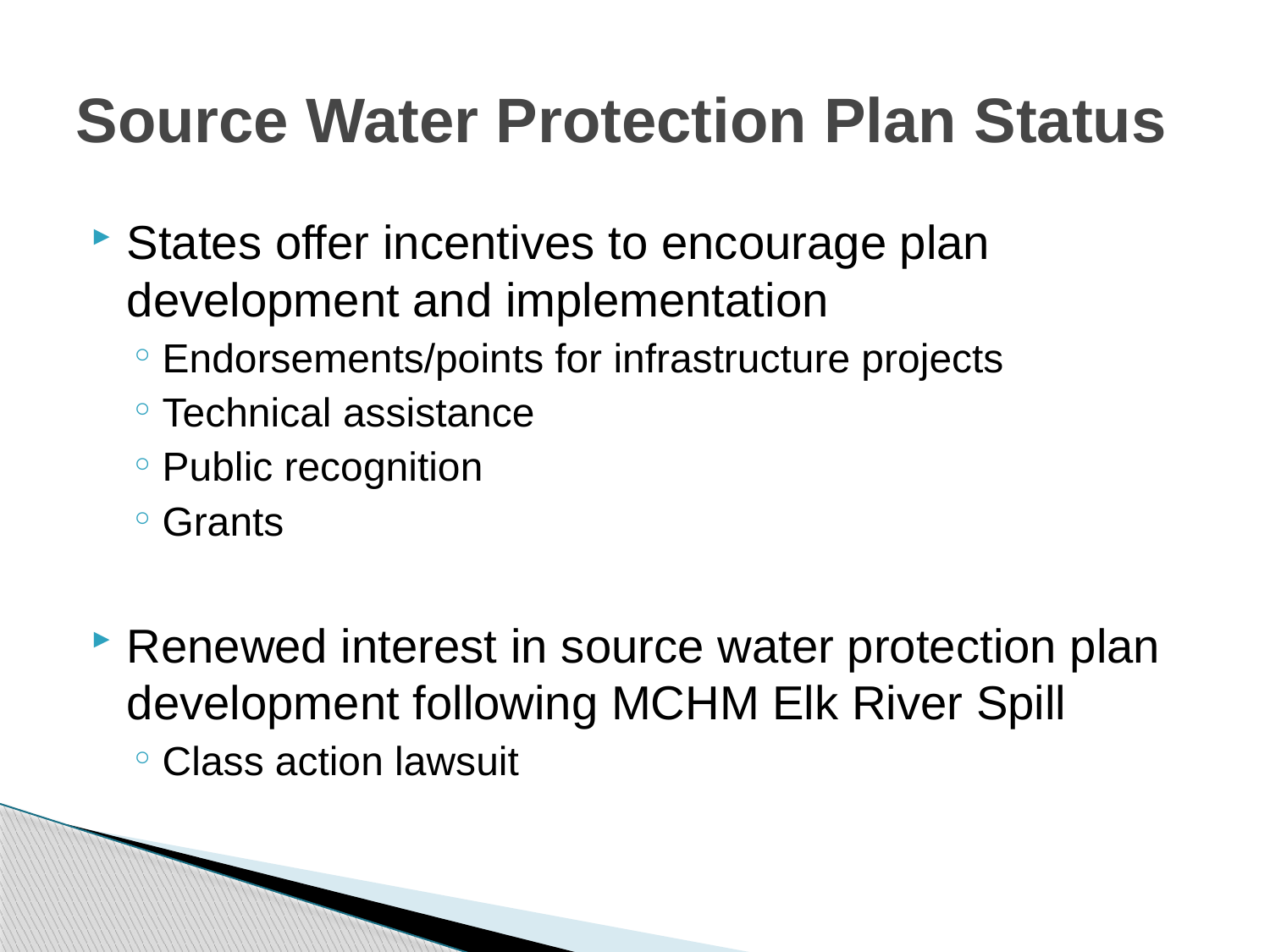

# Source Water Protection Plan Status
States offer incentives to encourage plan development and implementation
Endorsements/points for infrastructure projects
Technical assistance
Public recognition
Grants

Renewed interest in source water protection plan development following MCHM Elk River Spill
Class action lawsuit